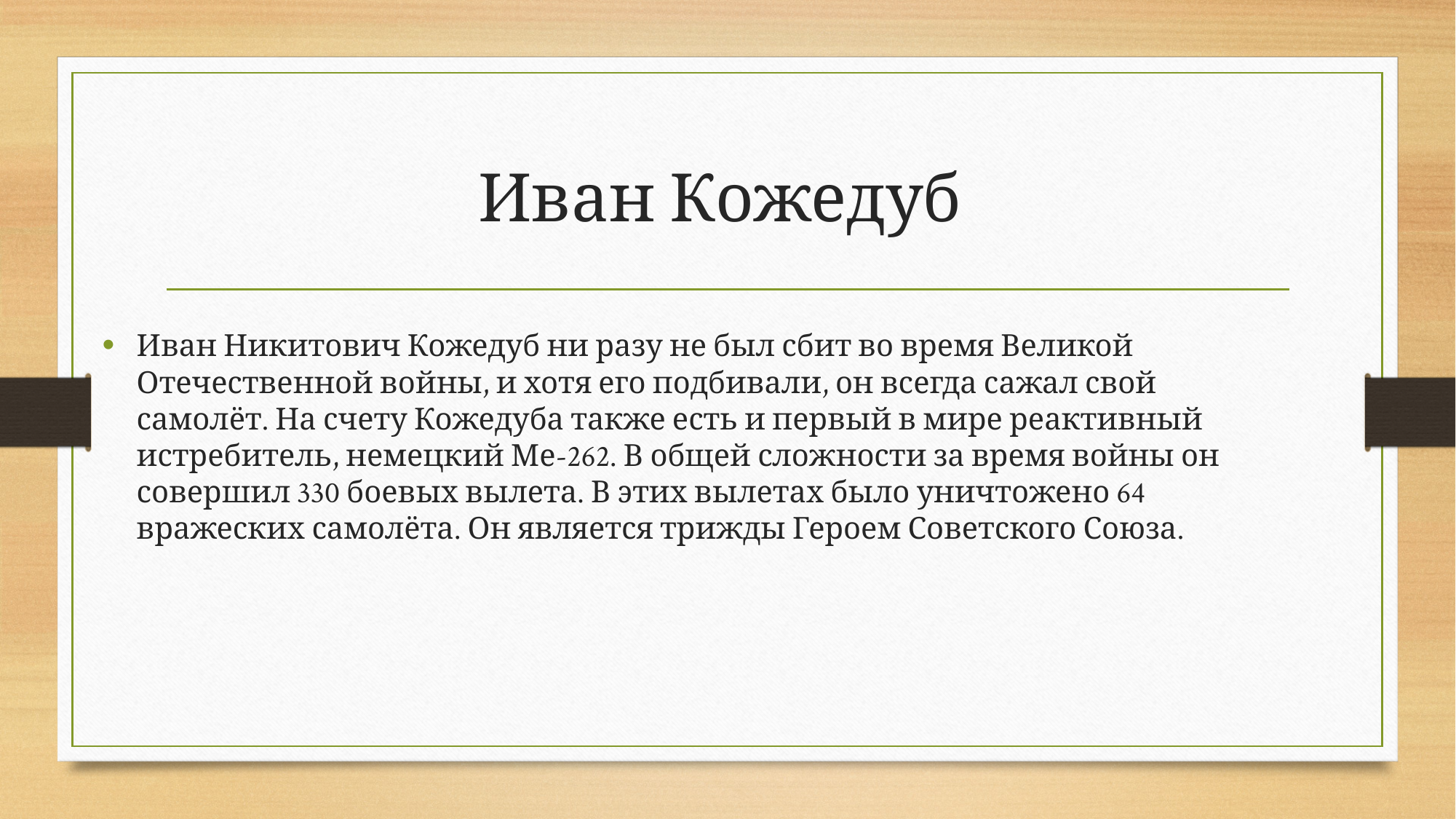

# Иван Кожедуб
Иван Никитович Кожедуб ни разу не был сбит во время Великой Отечественной войны, и хотя его подбивали, он всегда сажал свой самолёт. На счету Кожедуба также есть и первый в мире реактивный истребитель, немецкий Ме-262. В общей сложности за время войны он совершил 330 боевых вылета. В этих вылетах было уничтожено 64 вражеских самолёта. Он является трижды Героем Советского Союза.